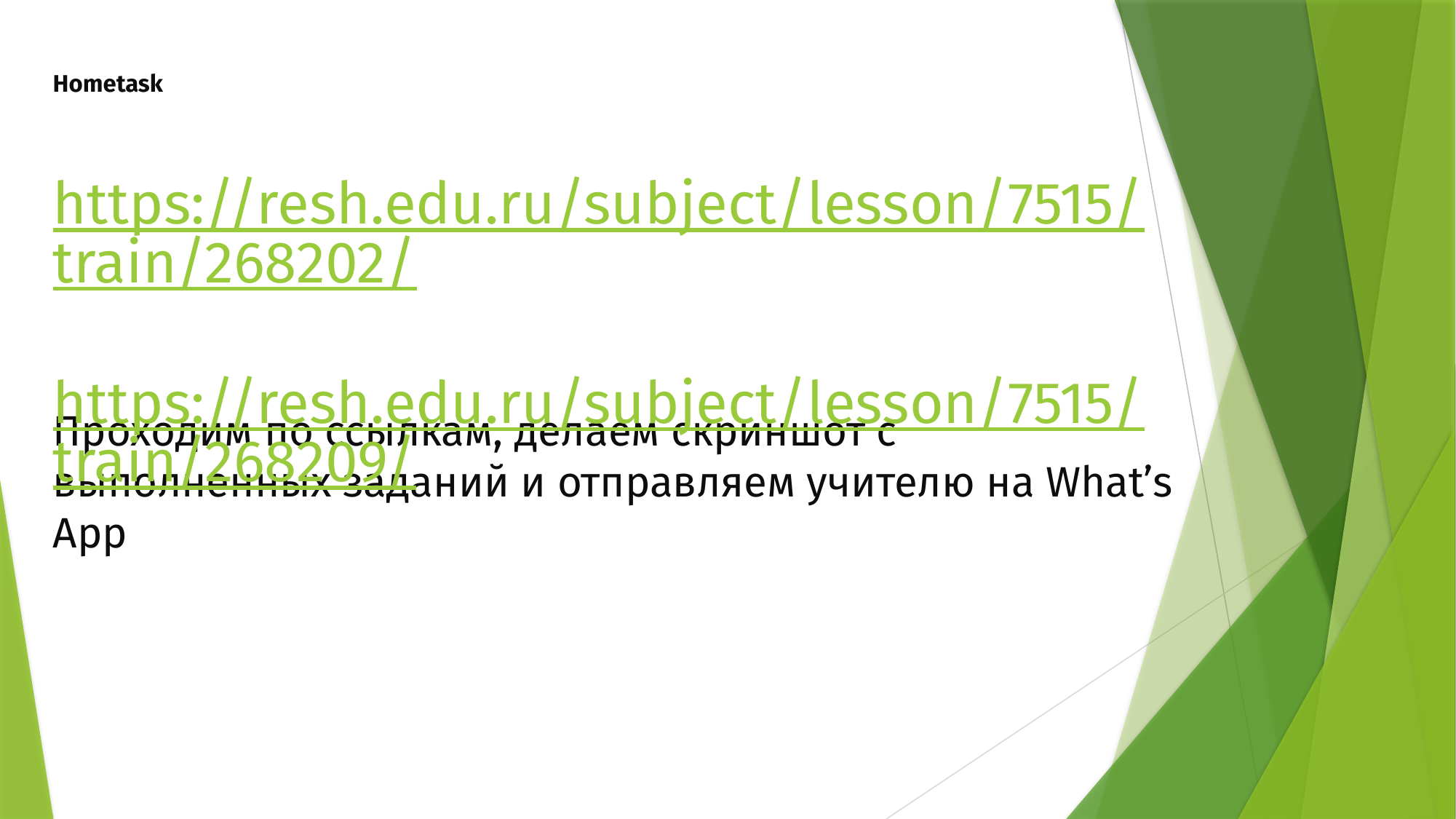

# Hometask
https://resh.edu.ru/subject/lesson/7515/train/268202/

https://resh.edu.ru/subject/lesson/7515/train/268209/
Проходим по ссылкам, делаем скриншот с выполненных заданий и отправляем учителю на What’s App